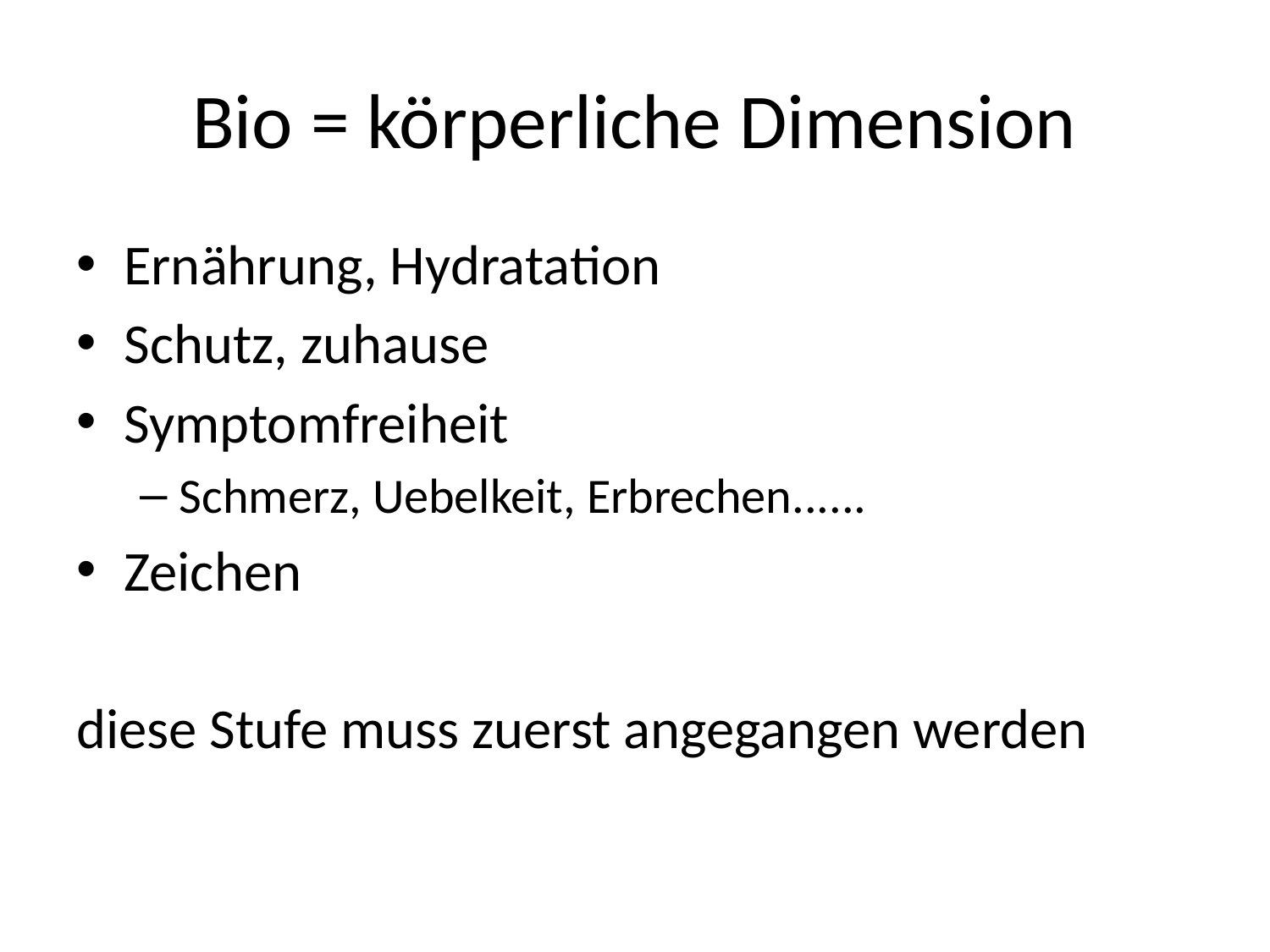

# Bio = körperliche Dimension
Ernährung, Hydratation
Schutz, zuhause
Symptomfreiheit
Schmerz, Uebelkeit, Erbrechen......
Zeichen

diese Stufe muss zuerst angegangen werden